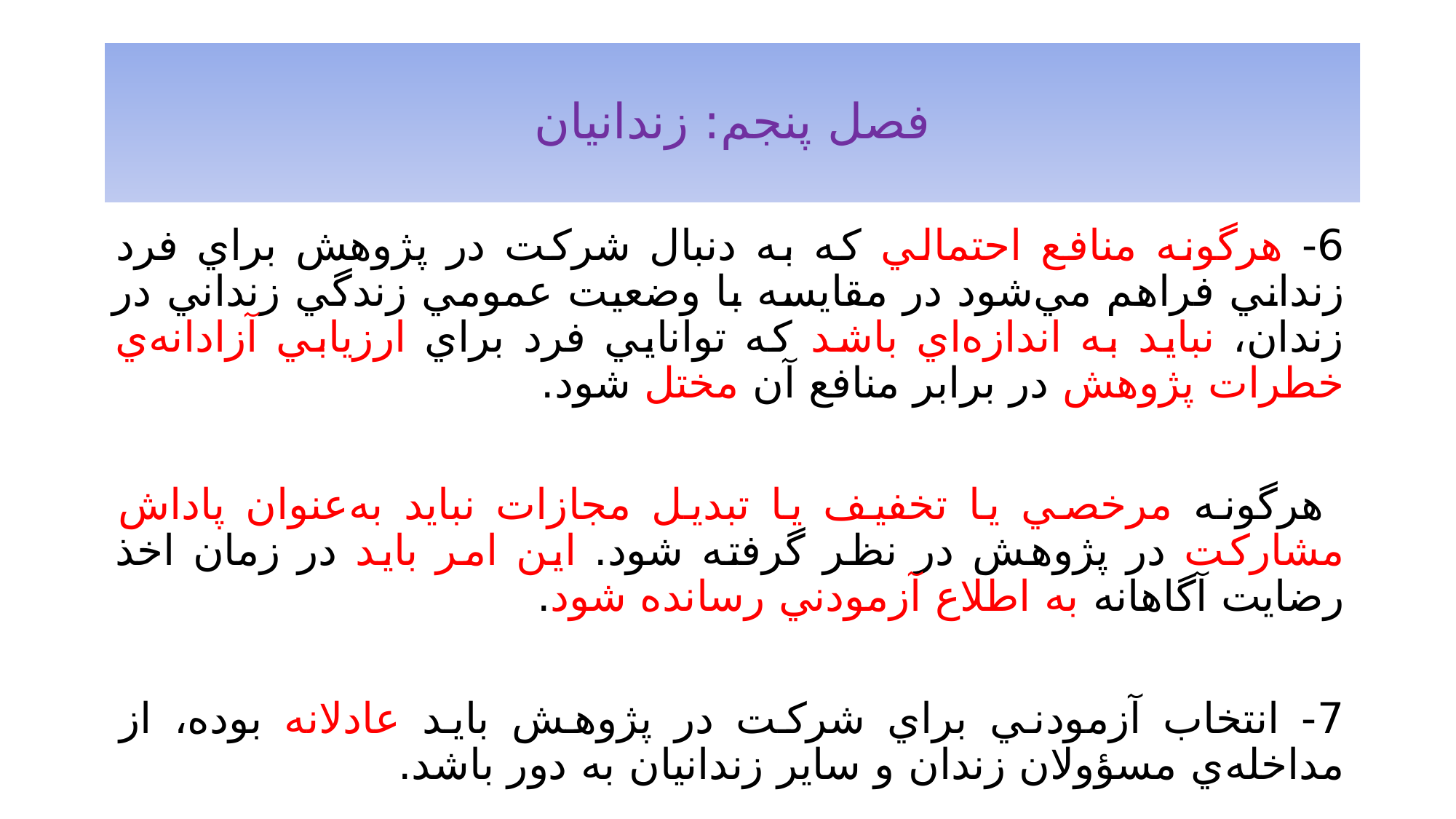

# فصل پنجم: زندانيان
6- هرگونه منافع احتمالي كه به دنبال شركت در پژوهش براي فرد زنداني فراهم مي‌شود در مقايسه با وضعيت عمومي زندگي زنداني در زندان، نبايد به اندازه‌اي باشد كه توانايي فرد براي ارزيابي آزادانه‌ي خطرات پژوهش در برابر منافع آن مختل شود.

 هرگونه مرخصي يا تخفيف يا تبديل مجازات نبايد به‌عنوان پاداش مشارکت در پژوهش در نظر گرفته شود. اين امر بايد در زمان اخذ رضايت آگاهانه به اطلاع آزمودني رسانده شود.

7- انتخاب آزمودني براي شركت در پژوهش بايد عادلانه بوده، از مداخله‌ي مسؤولان زندان و ساير زندانيان به دور باشد.